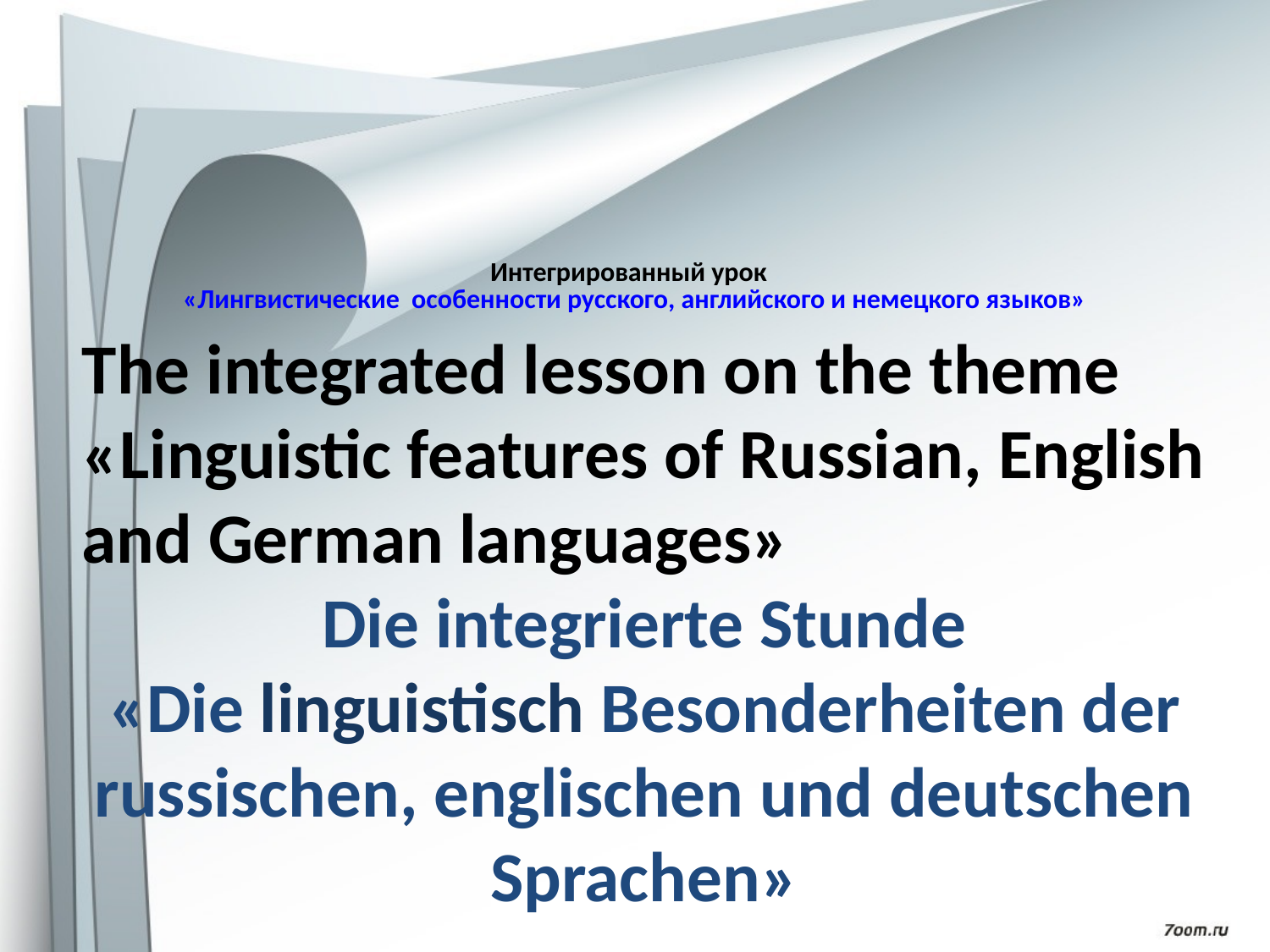

# Интегрированный урок «Лингвистические  особенности русского, английского и немецкого языков»
The integrated lesson on the theme
«Linguistic features of Russian, English and German languages»
Die integrierte Stunde
«Die linguistisch Besonderheiten der russischen, englischen und deutschen Sprachen»